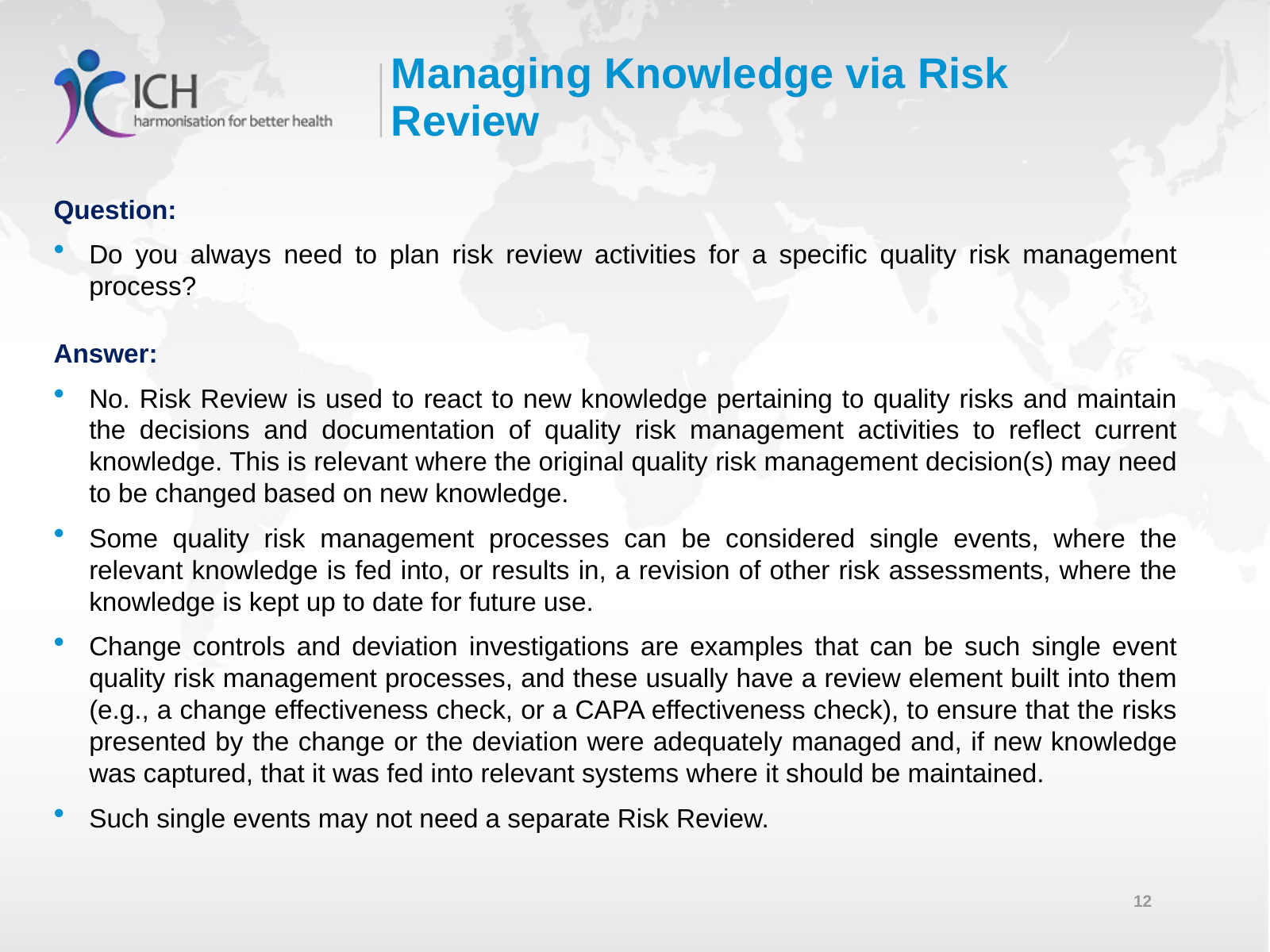

# Managing Knowledge via Risk Review
Question:
Do you always need to plan risk review activities for a specific quality risk management process?

Answer:
No. Risk Review is used to react to new knowledge pertaining to quality risks and maintain the decisions and documentation of quality risk management activities to reflect current knowledge. This is relevant where the original quality risk management decision(s) may need to be changed based on new knowledge.
Some quality risk management processes can be considered single events, where the relevant knowledge is fed into, or results in, a revision of other risk assessments, where the knowledge is kept up to date for future use.
Change controls and deviation investigations are examples that can be such single event quality risk management processes, and these usually have a review element built into them (e.g., a change effectiveness check, or a CAPA effectiveness check), to ensure that the risks presented by the change or the deviation were adequately managed and, if new knowledge was captured, that it was fed into relevant systems where it should be maintained.
Such single events may not need a separate Risk Review.